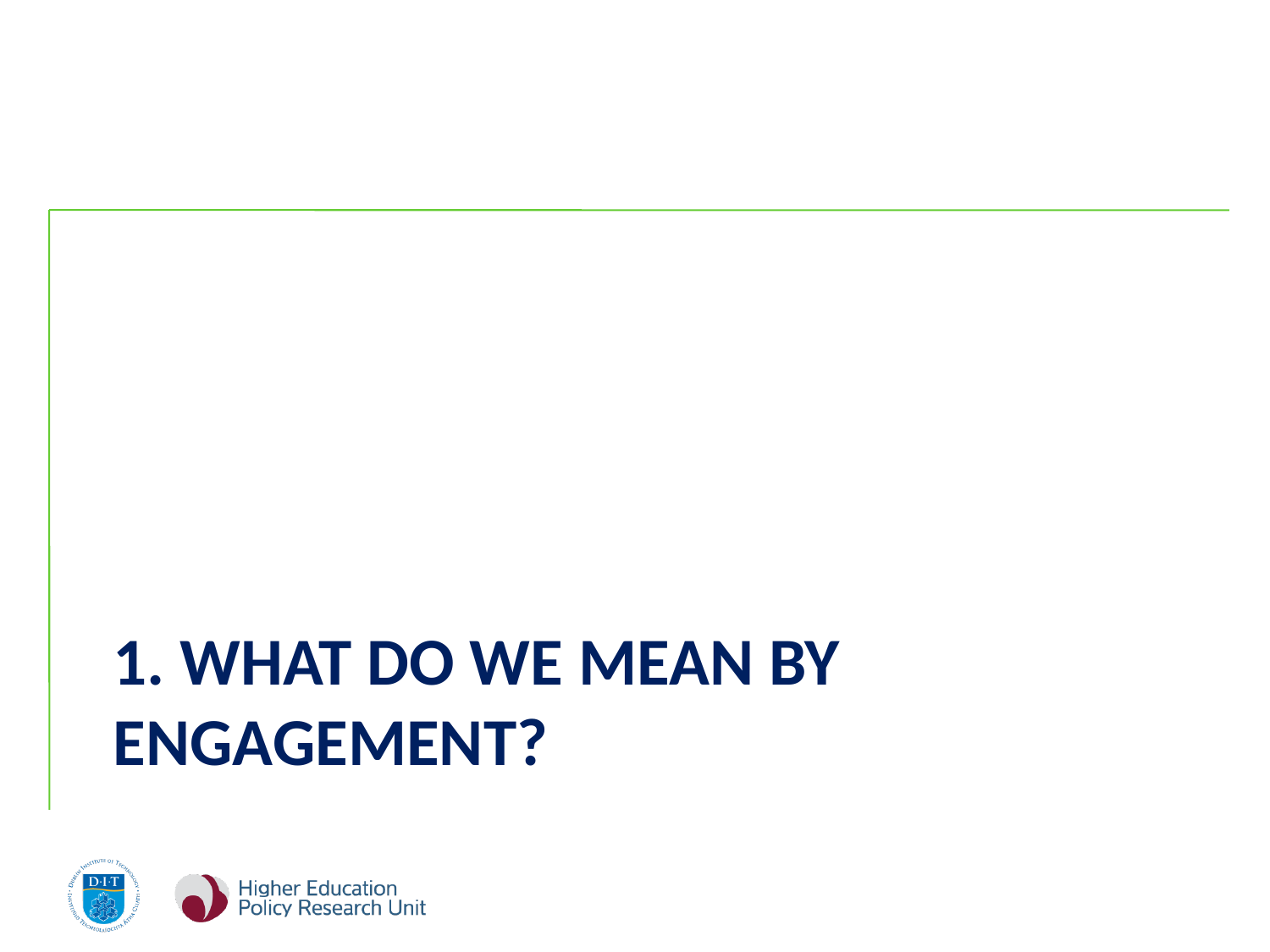

# 1. What do we mean by Engagement?